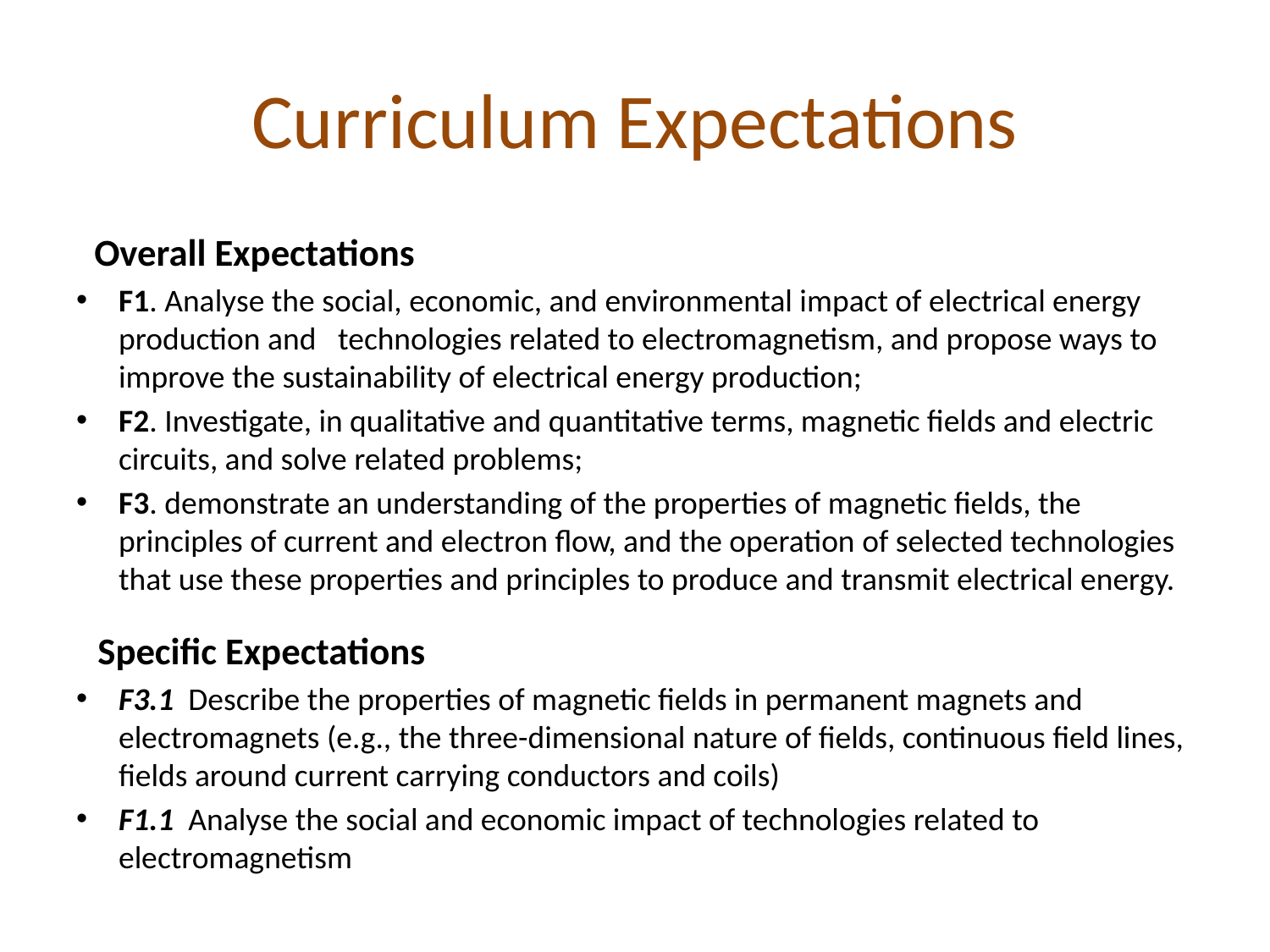

# Curriculum Expectations
     Overall Expectations
F1. Analyse the social, economic, and environmental impact of electrical energy production and   technologies related to electromagnetism, and propose ways to improve the sustainability of electrical energy production;
F2. Investigate, in qualitative and quantitative terms, magnetic fields and electric circuits, and solve related problems;
F3. demonstrate an understanding of the properties of magnetic fields, the principles of current and electron flow, and the operation of selected technologies that use these properties and principles to produce and transmit electrical energy.

      Specific Expectations
F3.1  Describe the properties of magnetic fields in permanent magnets and electromagnets (e.g., the three-dimensional nature of fields, continuous field lines, fields around current carrying conductors and coils)
F1.1  Analyse the social and economic impact of technologies related to electromagnetism